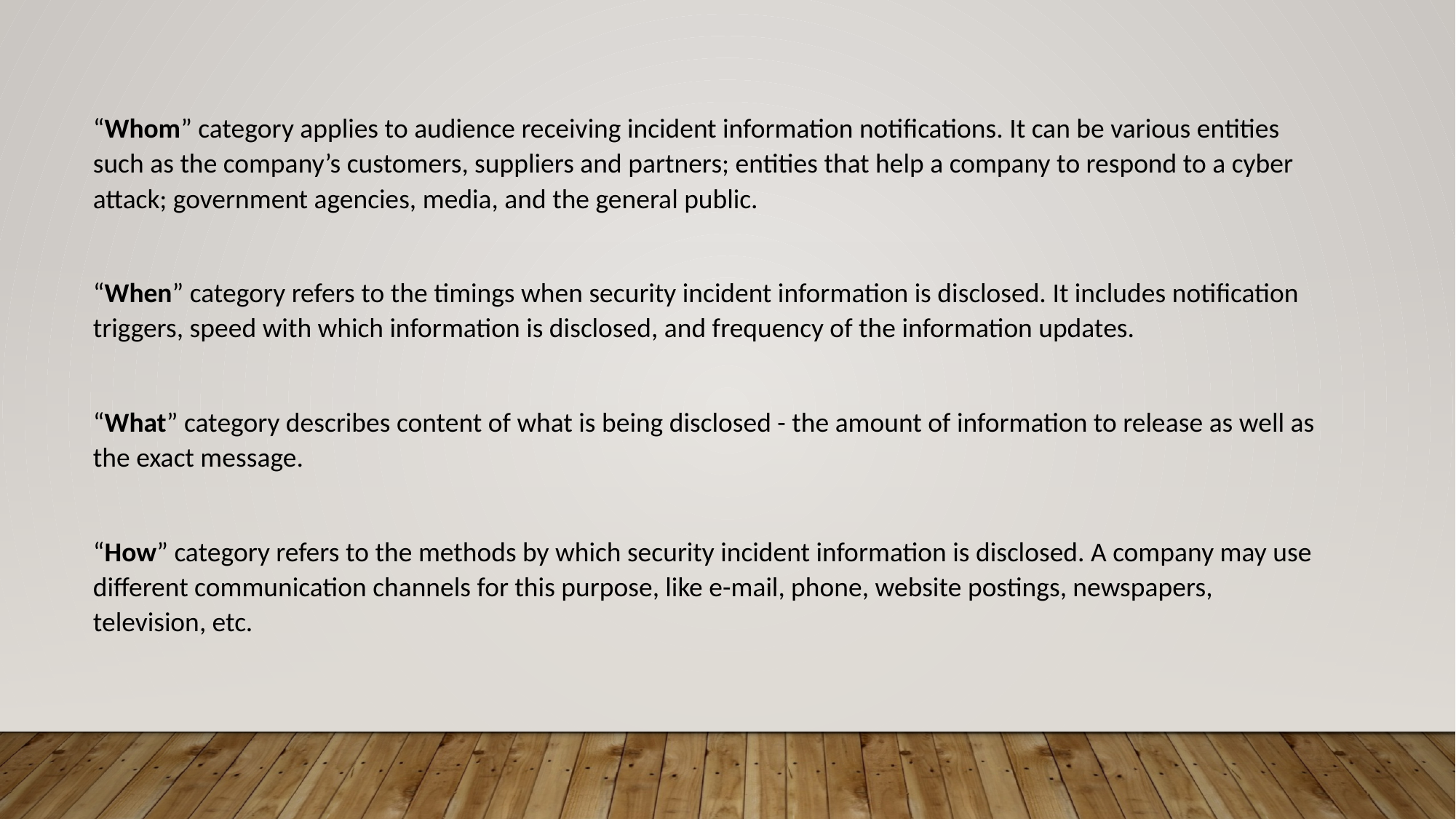

“Whom” category applies to audience receiving incident information notifications. It can be various entities such as the company’s customers, suppliers and partners; entities that help a company to respond to a cyber attack; government agencies, media, and the general public.

“When” category refers to the timings when security incident information is disclosed. It includes notification triggers, speed with which information is disclosed, and frequency of the information updates.

“What” category describes content of what is being disclosed - the amount of information to release as well as the exact message.

“How” category refers to the methods by which security incident information is disclosed. A company may use different communication channels for this purpose, like e-mail, phone, website postings, newspapers, television, etc.